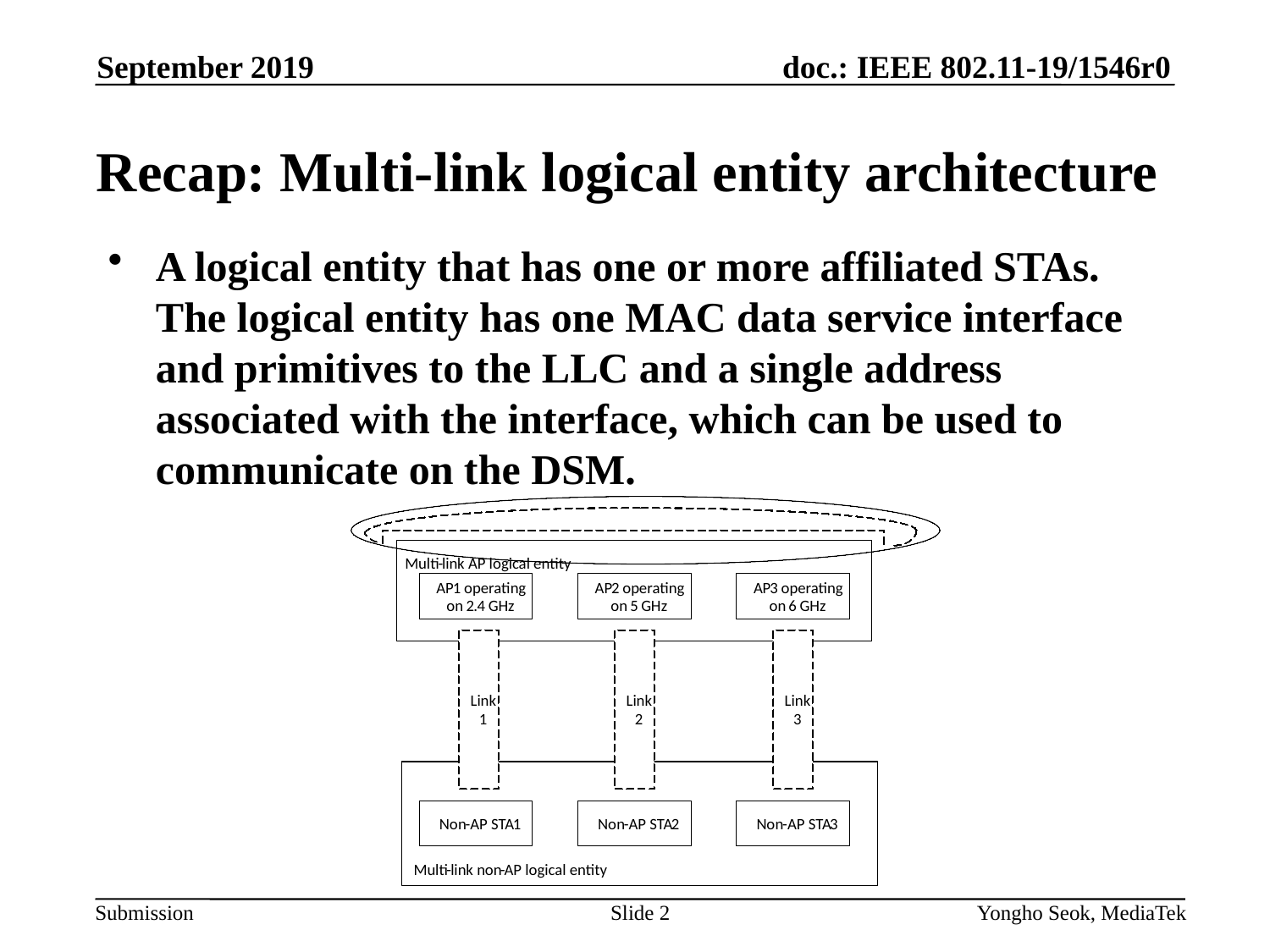

September 2019
# Recap: Multi-link logical entity architecture
A logical entity that has one or more affiliated STAs. The logical entity has one MAC data service interface and primitives to the LLC and a single address associated with the interface, which can be used to communicate on the DSM.

Multi
-
link AP logical entity

AP
1
operating
AP
2
operating
AP
3
operating
on
2
.
4
GHz
on
5
GHz
on
6
GHz

Link
Link
Link
1
2
3

Non
-
AP STA
1
Non
-
AP STA
2
Non
-
AP STA
3
Multi
-
link non
-
AP logical entity
Slide 2
Yongho Seok, MediaTek